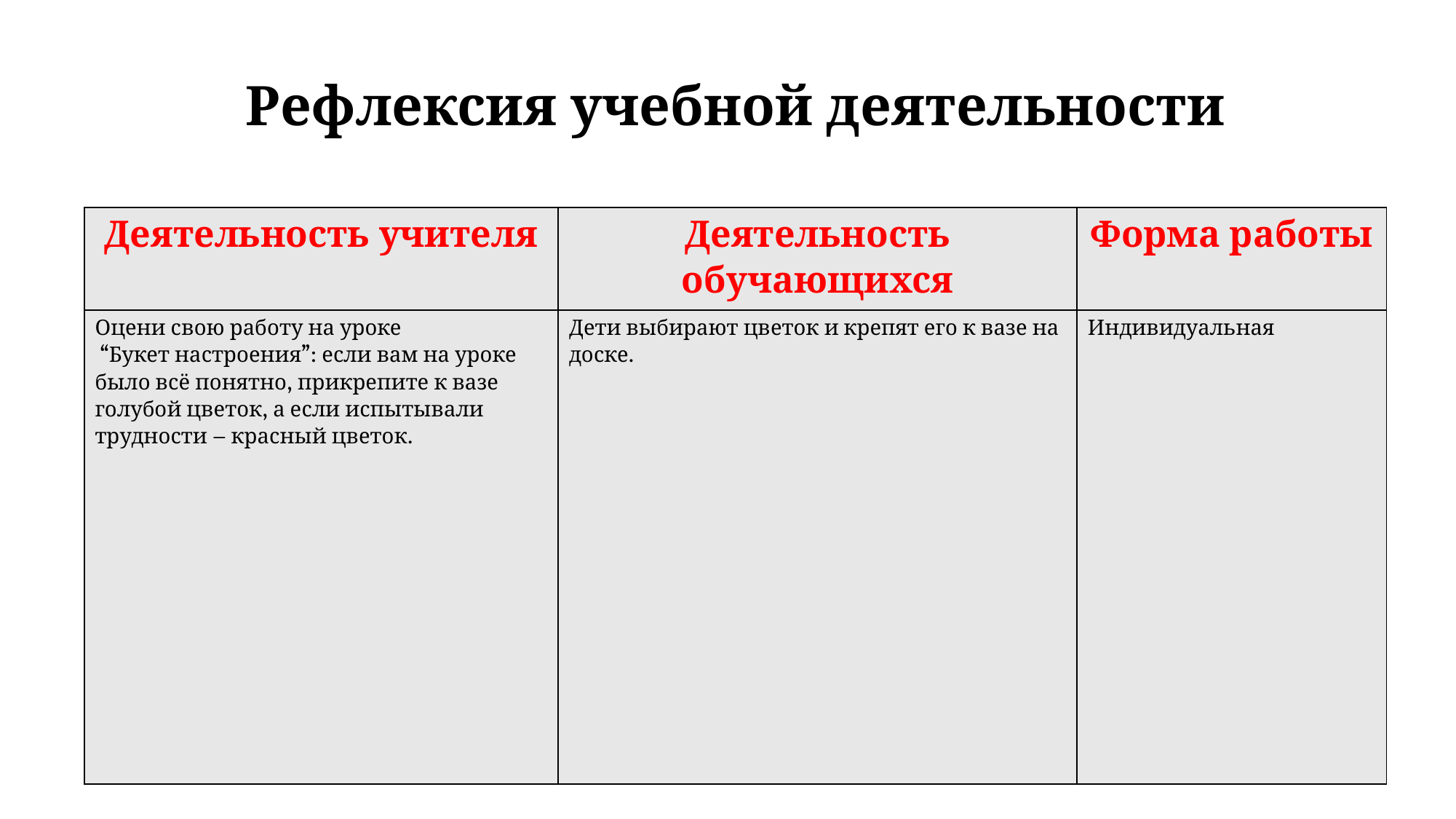

Рефлексия учебной деятельности
| Деятельность учителя | Деятельность обучающихся | Форма работы |
| --- | --- | --- |
| Оцени свою работу на уроке “Букет настроения”: если вам на уроке было всё понятно, прикрепите к вазе голубой цветок, а если испытывали трудности – красный цветок. | Дети выбирают цветок и крепят его к вазе на доске. | Индивидуальная |